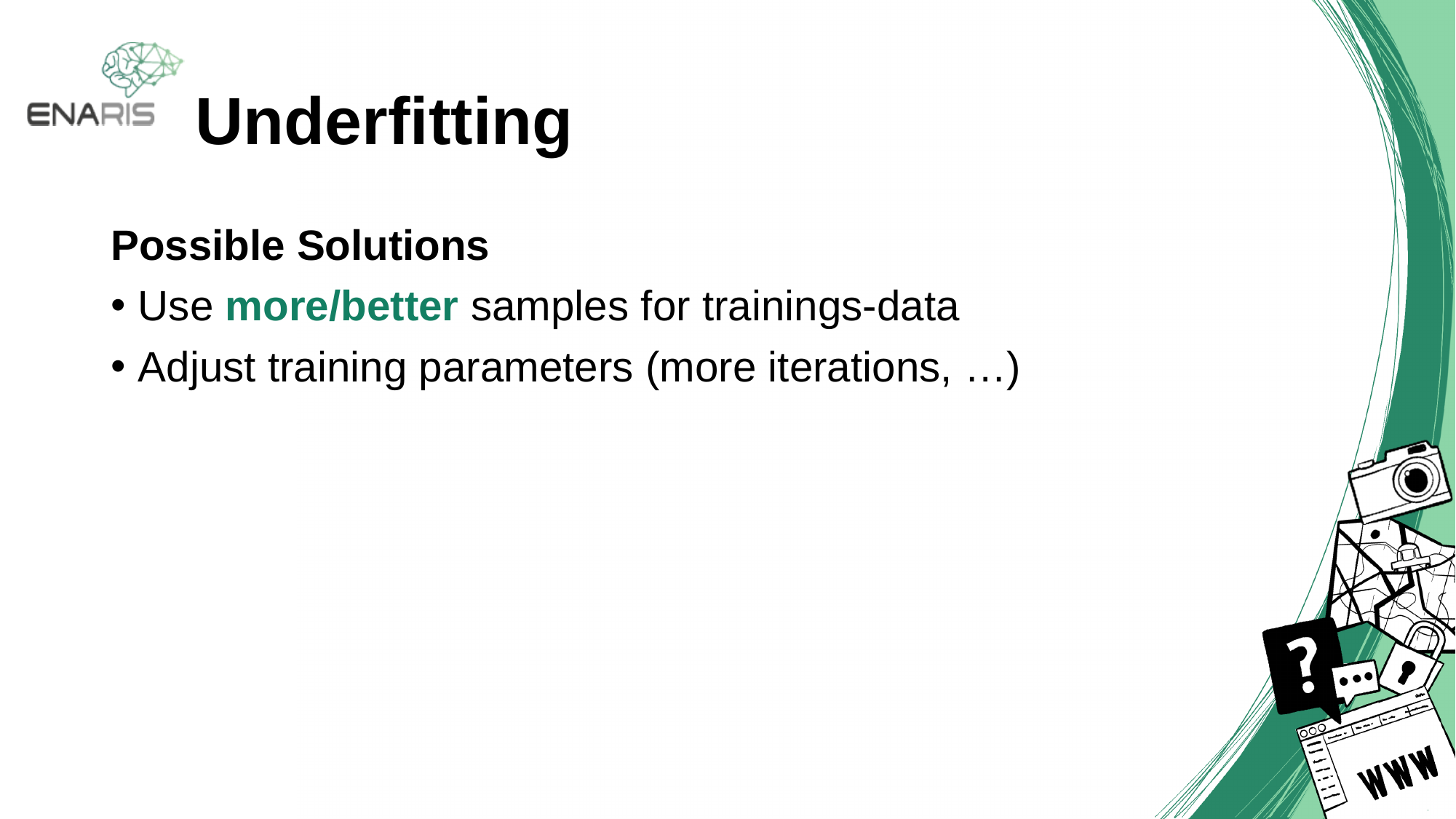

# Underfitting
Possible Solutions
Use more/better samples for trainings-data
Adjust training parameters (more iterations, …)